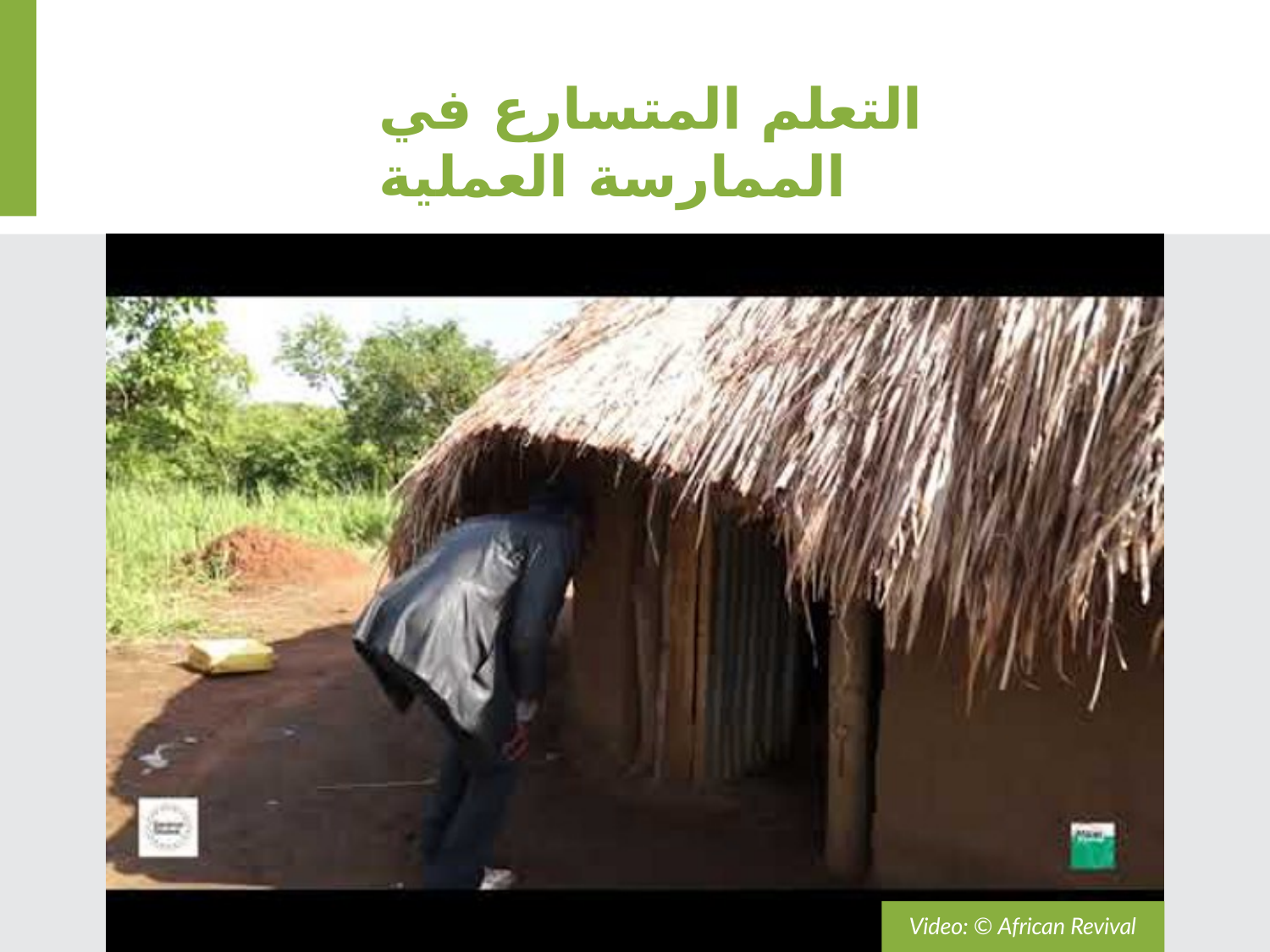

# التعلم المتسارع في الممارسة العملية

Video: © African Revival